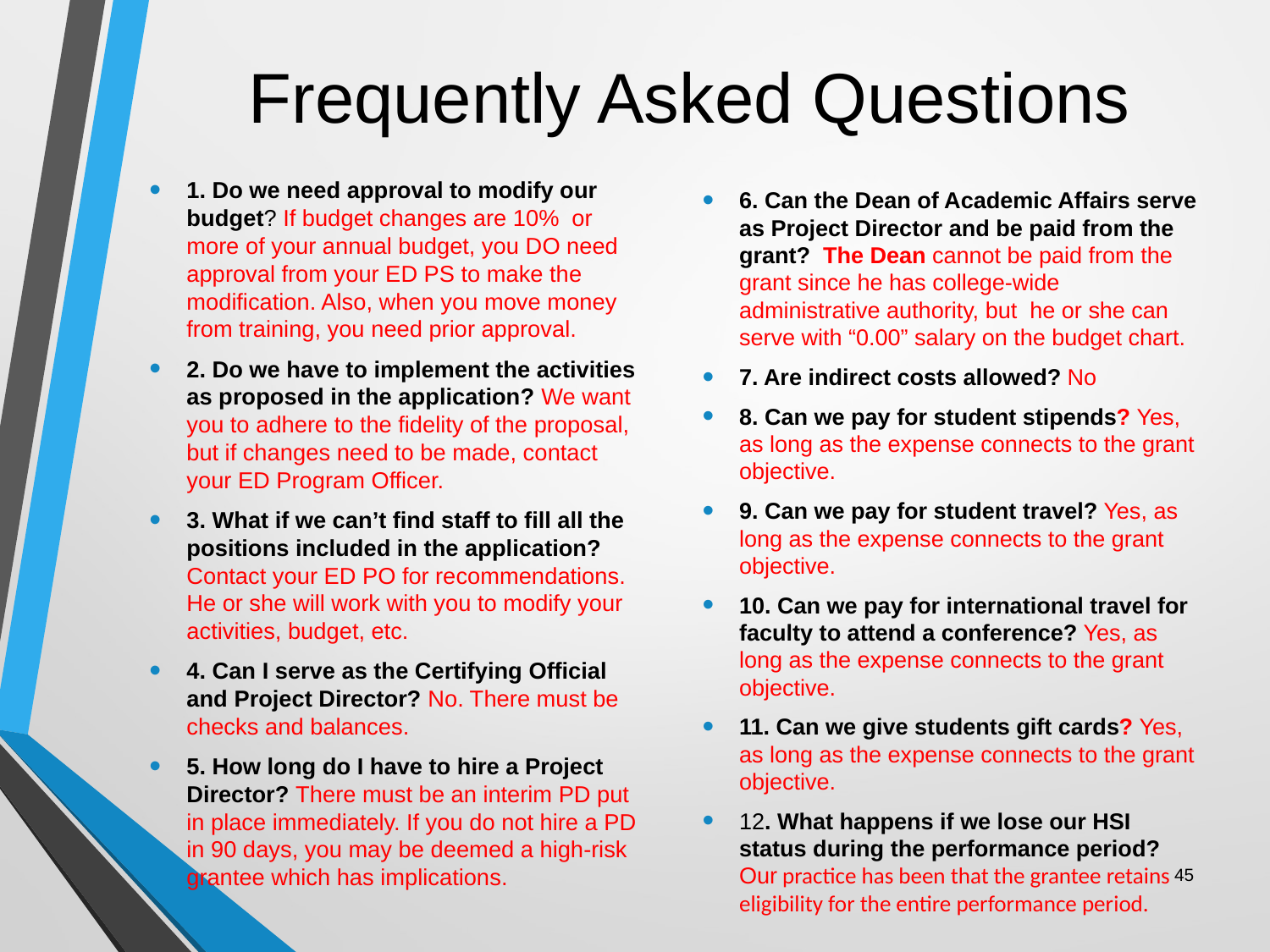

# Frequently Asked Questions
1. Do we need approval to modify our budget? If budget changes are 10%  or more of your annual budget, you DO need approval from your ED PS to make the modification. Also, when you move money from training, you need prior approval.
2. Do we have to implement the activities as proposed in the application? We want you to adhere to the fidelity of the proposal, but if changes need to be made, contact your ED Program Officer.
3. What if we can’t find staff to fill all the positions included in the application? Contact your ED PO for recommendations. He or she will work with you to modify your activities, budget, etc.
4. Can I serve as the Certifying Official and Project Director? No. There must be checks and balances.
5. How long do I have to hire a Project Director? There must be an interim PD put in place immediately. If you do not hire a PD in 90 days, you may be deemed a high-risk grantee which has implications.

6. Can the Dean of Academic Affairs serve as Project Director and be paid from the grant?  The Dean cannot be paid from the grant since he has college-wide administrative authority, but  he or she can serve with “0.00” salary on the budget chart.
7. Are indirect costs allowed? No
8. Can we pay for student stipends? Yes, as long as the expense connects to the grant objective.
9. Can we pay for student travel? Yes, as long as the expense connects to the grant objective.
10. Can we pay for international travel for faculty to attend a conference? Yes, as long as the expense connects to the grant objective.
11. Can we give students gift cards? Yes, as long as the expense connects to the grant objective.
12. What happens if we lose our HSI status during the performance period? Our practice has been that the grantee retains eligibility for the entire performance period.

45